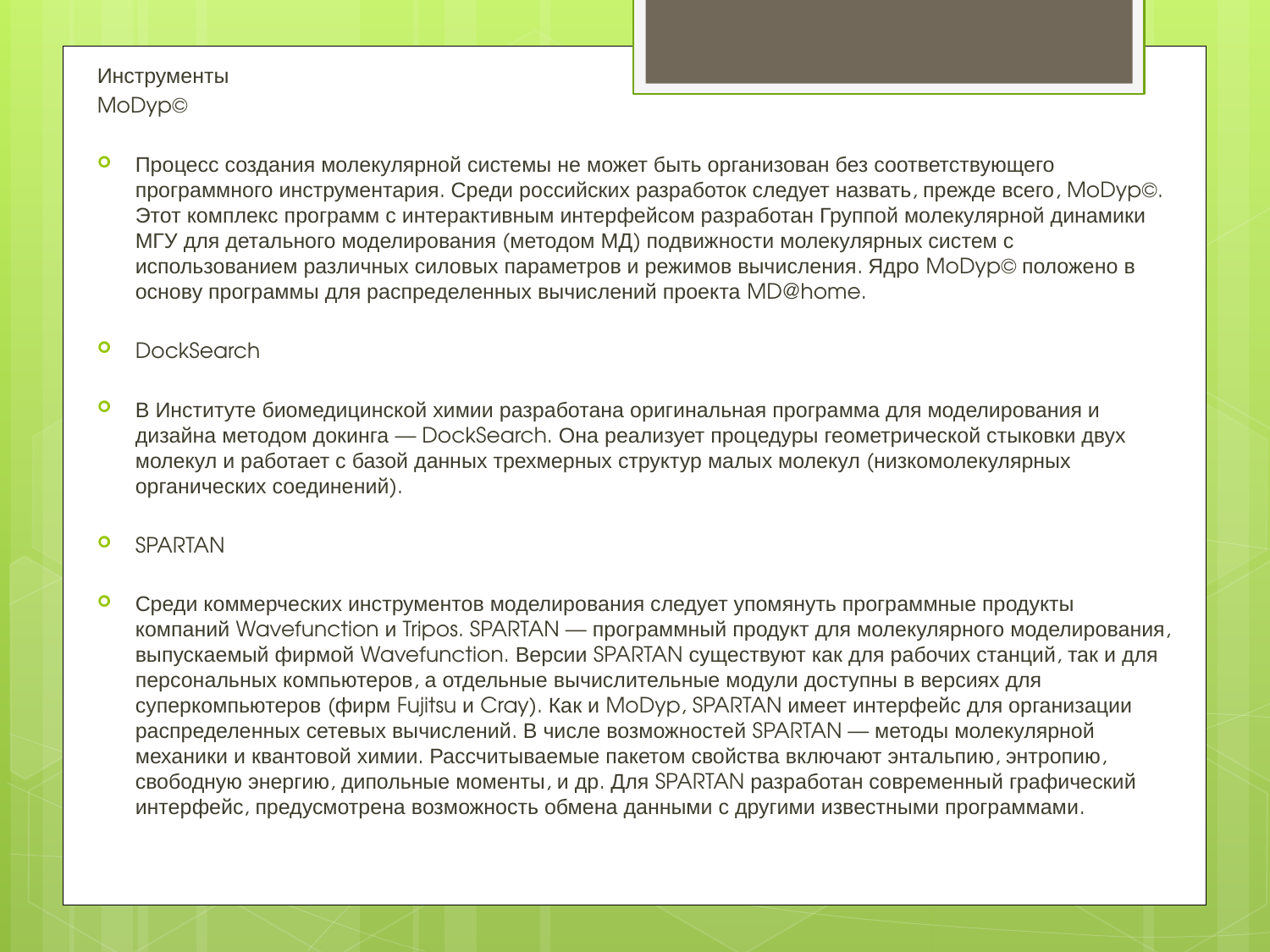

Инструменты
MoDyp©

Процесс создания молекулярной системы не может быть организован без соответствующего программного инструментария. Среди российских разработок следует назвать, прежде всего, MoDyp©. Этот комплекс программ с интерактивным интерфейсом разработан Группой молекулярной динамики МГУ для детального моделирования (методом МД) подвижности молекулярных систем с использованием различных силовых параметров и режимов вычисления. Ядро MoDyp© положено в основу программы для распределенных вычислений проекта MD@home.

DockSearch

В Институте биомедицинской химии разработана оригинальная программа для моделирования и дизайна методом докинга — DockSearch. Она реализует процедуры геометрической стыковки двух молекул и работает с базой данных трехмерных структур малых молекул (низкомолекулярных органических соединений).

SPARTAN

Среди коммерческих инструментов моделирования следует упомянуть программные продукты компаний Wavefunction и Tripos. SPARTAN — программный продукт для молекулярного моделирования, выпускаемый фирмой Wavefunction. Версии SPARTAN существуют как для рабочих станций, так и для персональных компьютеров, а отдельные вычислительные модули доступны в версиях для суперкомпьютеров (фирм Fujitsu и Cray). Как и MoDyp, SPARTAN имеет интерфейс для организации распределенных сетевых вычислений. В числе возможностей SPARTAN — методы молекулярной механики и квантовой химии. Рассчитываемые пакетом свойства включают энтальпию, энтропию, свободную энергию, дипольные моменты, и др. Для SPARTAN разработан современный графический интерфейс, предусмотрена возможность обмена данными с другими известными программами.